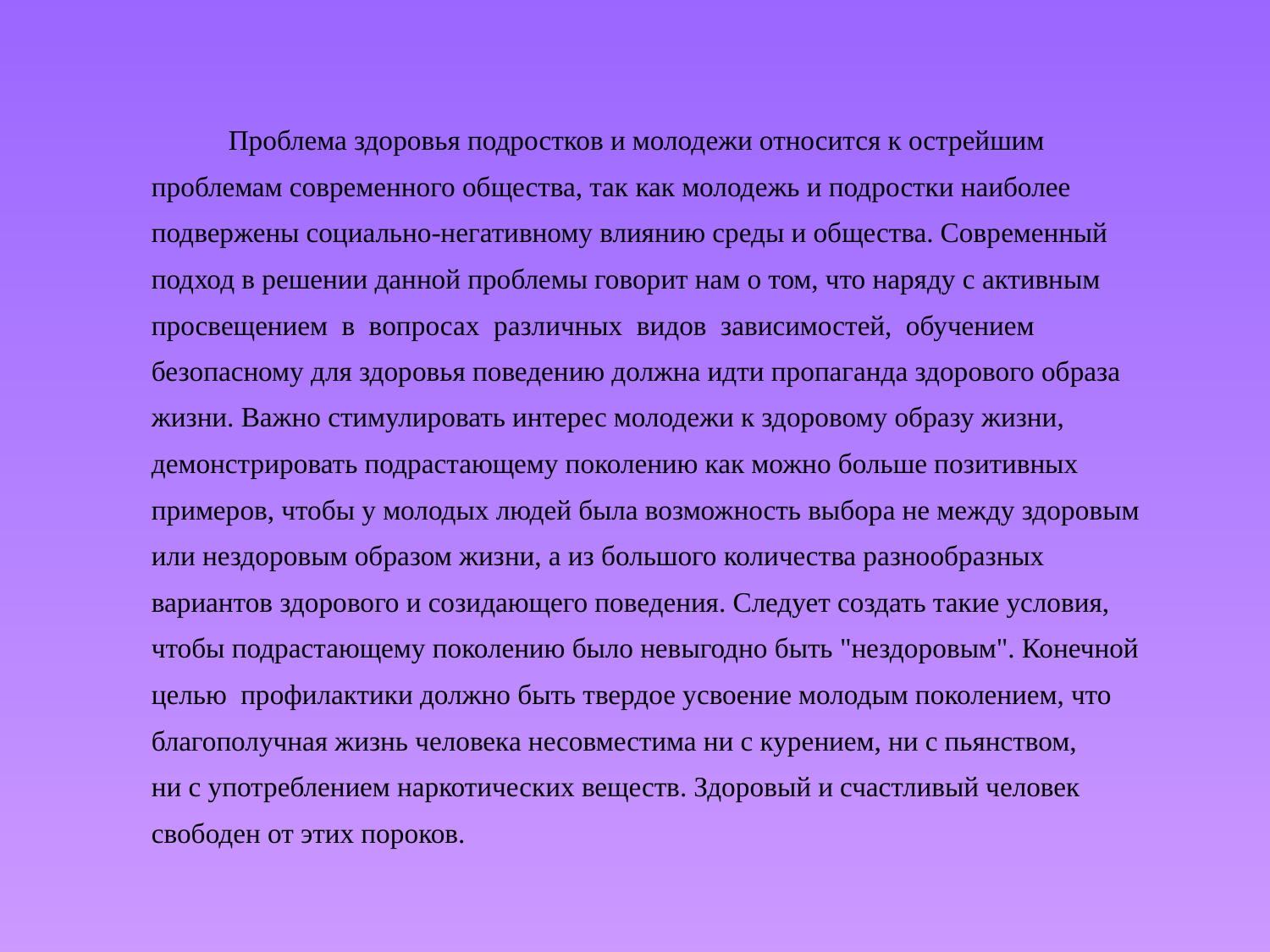

Проблема здоровья подростков и молодежи относится к острейшим
проблемам современного общества, так как молодежь и подростки наиболее
подвержены социально-негативному влиянию среды и общества. Современный
подход в решении данной проблемы говорит нам о том, что наряду с активным
просвещением  в  вопросах  различных  видов  зависимостей,  обучением
безопасному для здоровья поведению должна идти пропаганда здорового образа
жизни. Важно стимулировать интерес молодежи к здоровому образу жизни,
демонстрировать подрастающему поколению как можно больше позитивных
примеров, чтобы у молодых людей была возможность выбора не между здоровым
или нездоровым образом жизни, а из большого количества разнообразных
вариантов здорового и созидающего поведения. Следует создать такие условия,
чтобы подрастающему поколению было невыгодно быть "нездоровым". Конечной
целью  профилактики должно быть твердое усвоение молодым поколением, что
благополучная жизнь человека несовместима ни с курением, ни с пьянством,
ни с употреблением наркотических веществ. Здоровый и счастливый человек
свободен от этих пороков.